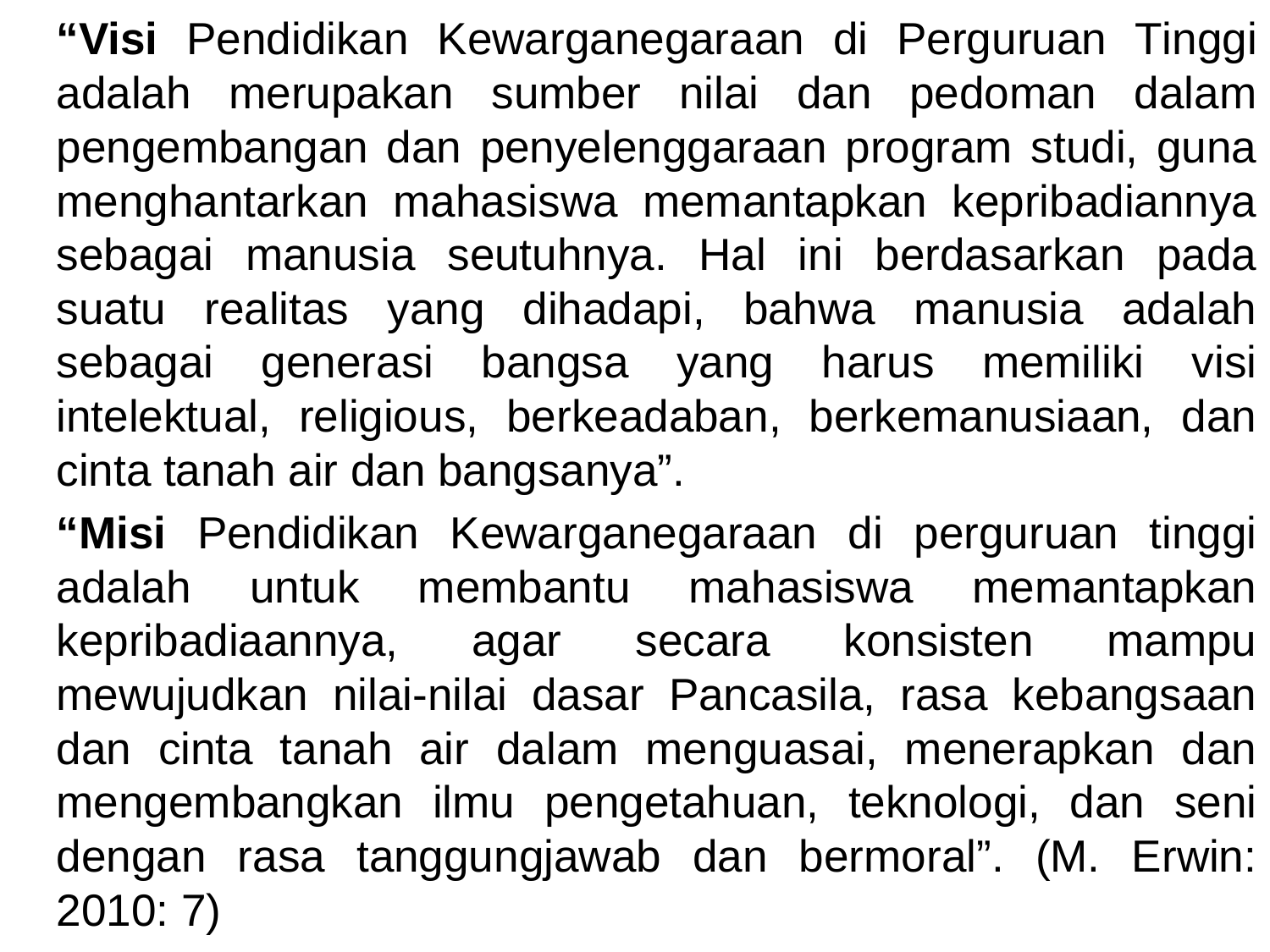

“Visi Pendidikan Kewarganegaraan di Perguruan Tinggi adalah merupakan sumber nilai dan pedoman dalam pengembangan dan penyelenggaraan program studi, guna menghantarkan mahasiswa memantapkan kepribadiannya sebagai manusia seutuhnya. Hal ini berdasarkan pada suatu realitas yang dihadapi, bahwa manusia adalah sebagai generasi bangsa yang harus memiliki visi intelektual, religious, berkeadaban, berkemanusiaan, dan cinta tanah air dan bangsanya”.
	“Misi Pendidikan Kewarganegaraan di perguruan tinggi adalah untuk membantu mahasiswa memantapkan kepribadiaannya, agar secara konsisten mampu mewujudkan nilai-nilai dasar Pancasila, rasa kebangsaan dan cinta tanah air dalam menguasai, menerapkan dan mengembangkan ilmu pengetahuan, teknologi, dan seni dengan rasa tanggungjawab dan bermoral”. (M. Erwin: 2010: 7)